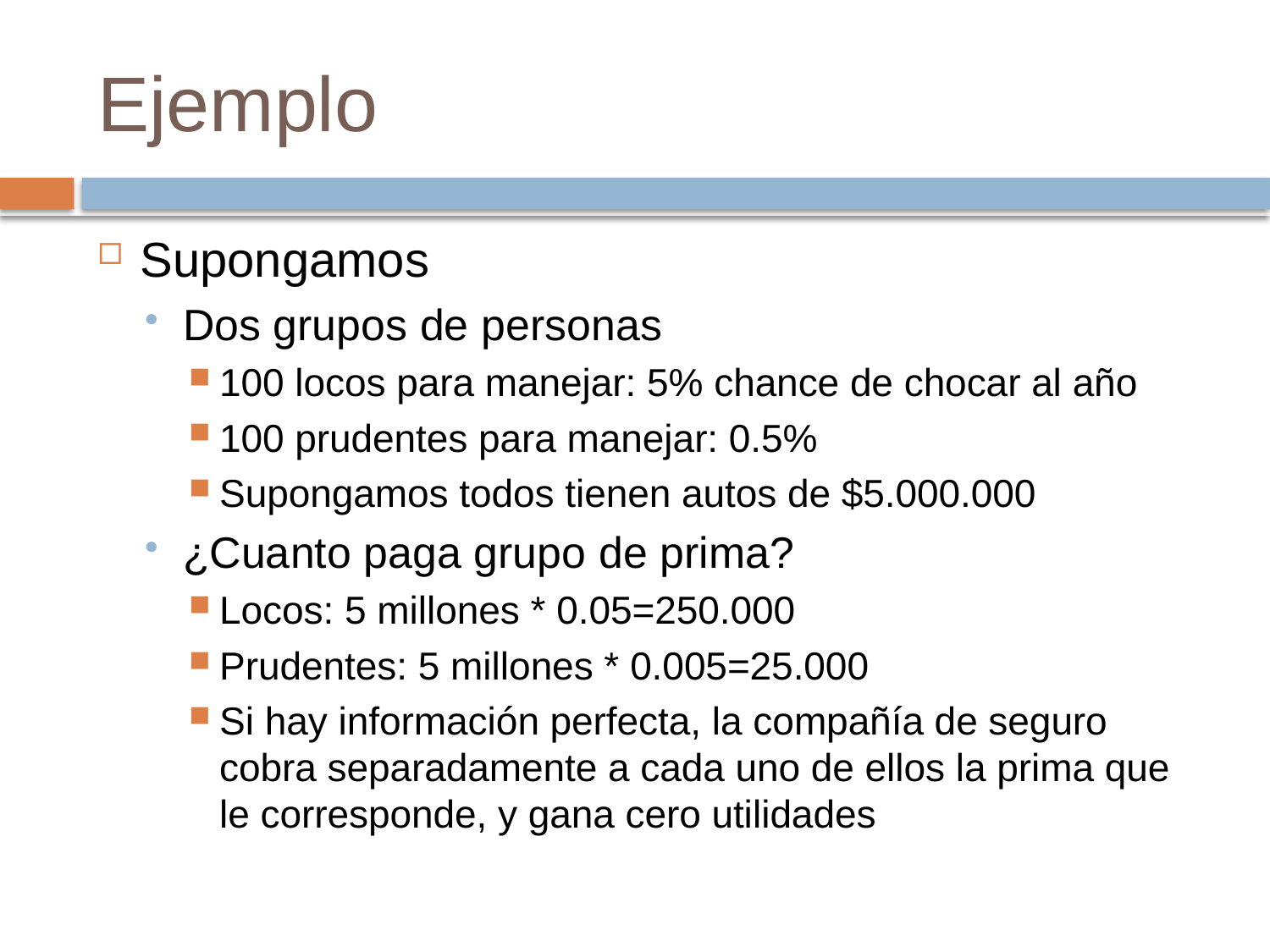

# Ejemplo
Supongamos
Dos grupos de personas
100 locos para manejar: 5% chance de chocar al año
100 prudentes para manejar: 0.5%
Supongamos todos tienen autos de $5.000.000
¿Cuanto paga grupo de prima?
Locos: 5 millones * 0.05=250.000
Prudentes: 5 millones * 0.005=25.000
Si hay información perfecta, la compañía de seguro cobra separadamente a cada uno de ellos la prima que le corresponde, y gana cero utilidades